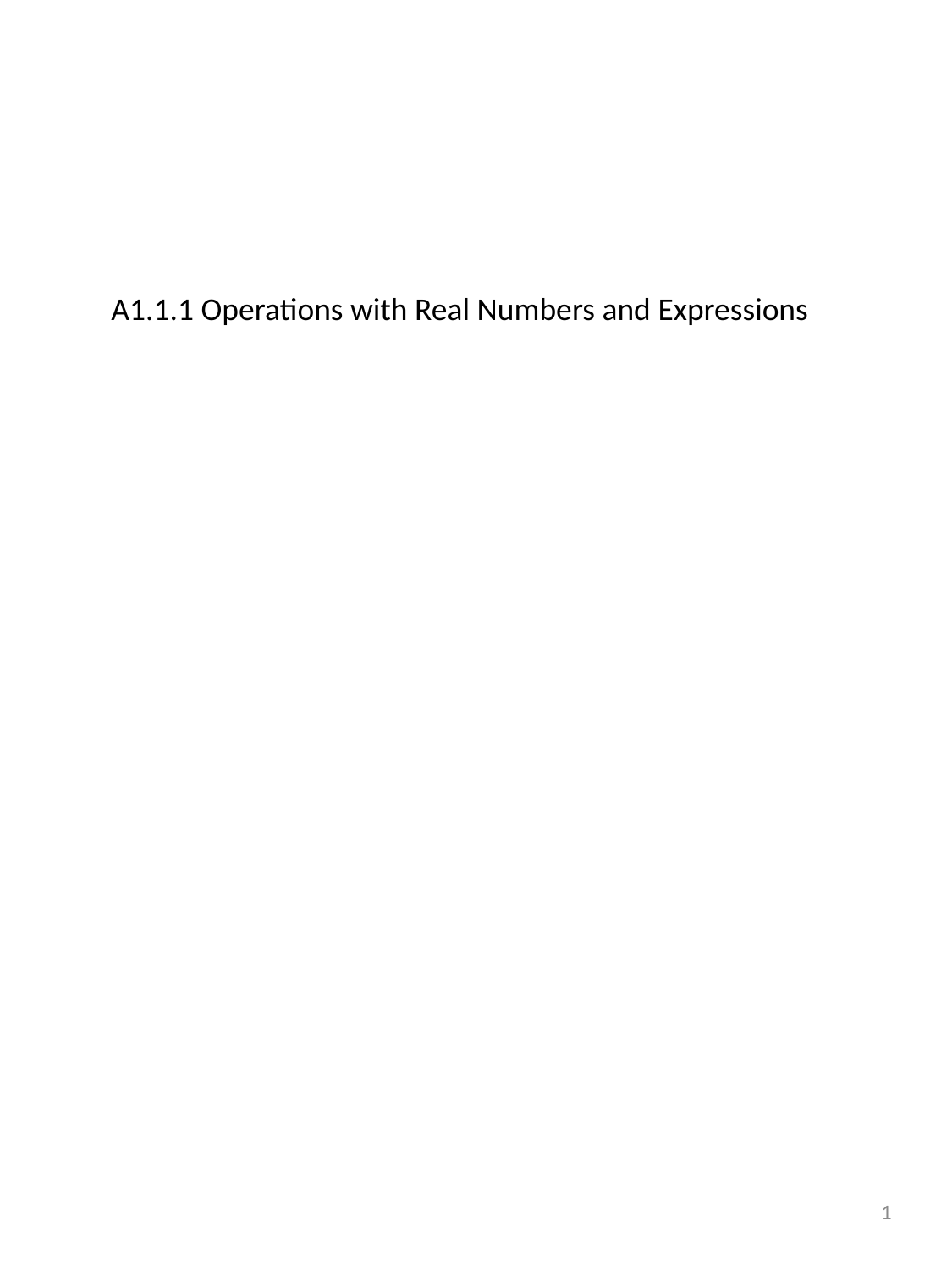

A1.1.1 Operations with Real Numbers and Expressions
1